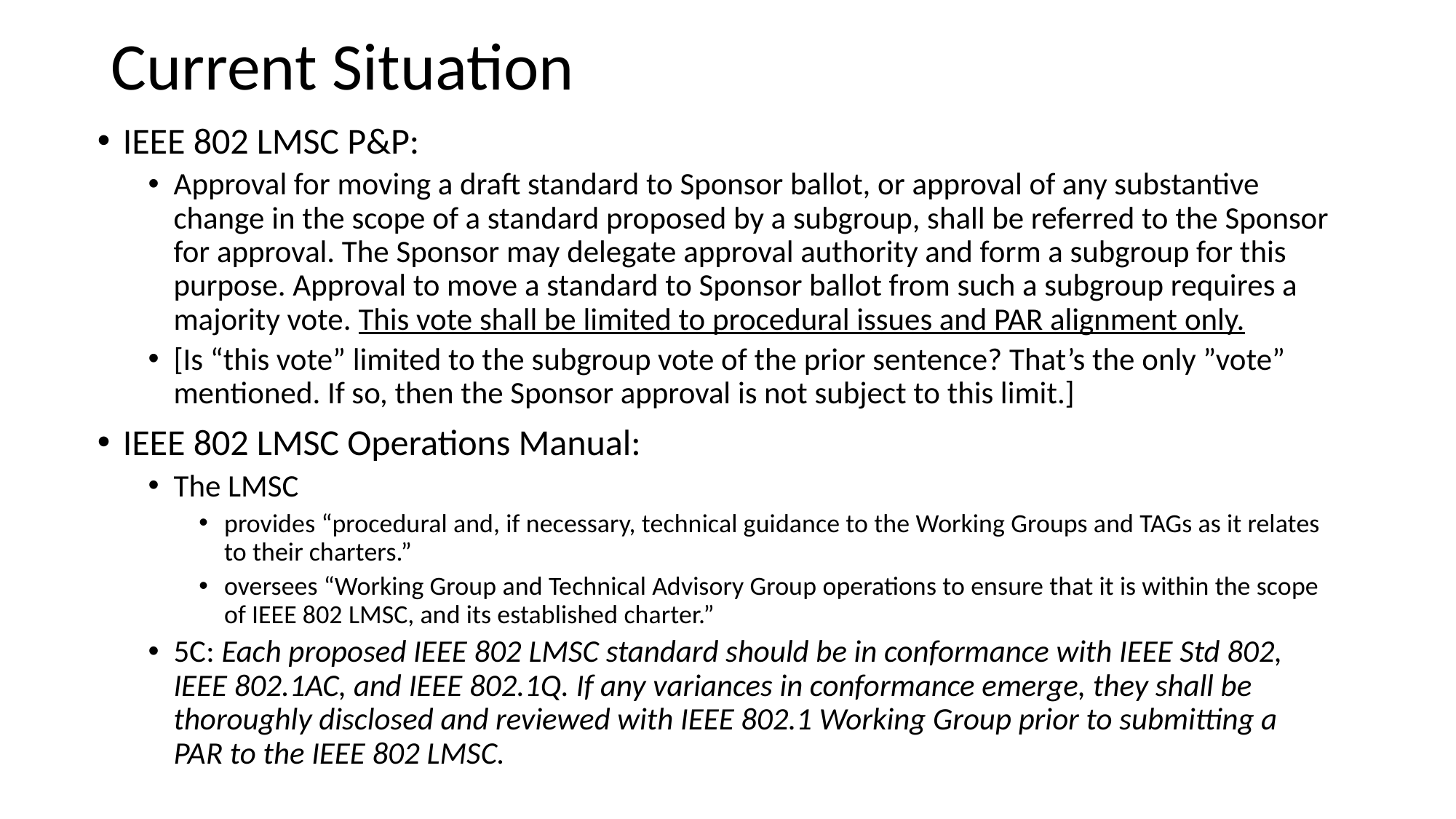

# Current Situation
IEEE 802 LMSC P&P:
Approval for moving a draft standard to Sponsor ballot, or approval of any substantive change in the scope of a standard proposed by a subgroup, shall be referred to the Sponsor for approval. The Sponsor may delegate approval authority and form a subgroup for this purpose. Approval to move a standard to Sponsor ballot from such a subgroup requires a majority vote. This vote shall be limited to procedural issues and PAR alignment only.
[Is “this vote” limited to the subgroup vote of the prior sentence? That’s the only ”vote” mentioned. If so, then the Sponsor approval is not subject to this limit.]
IEEE 802 LMSC Operations Manual:
The LMSC
provides “procedural and, if necessary, technical guidance to the Working Groups and TAGs as it relates to their charters.”
oversees “Working Group and Technical Advisory Group operations to ensure that it is within the scope of IEEE 802 LMSC, and its established charter.”
5C: Each proposed IEEE 802 LMSC standard should be in conformance with IEEE Std 802, IEEE 802.1AC, and IEEE 802.1Q. If any variances in conformance emerge, they shall be thoroughly disclosed and reviewed with IEEE 802.1 Working Group prior to submitting a PAR to the IEEE 802 LMSC.